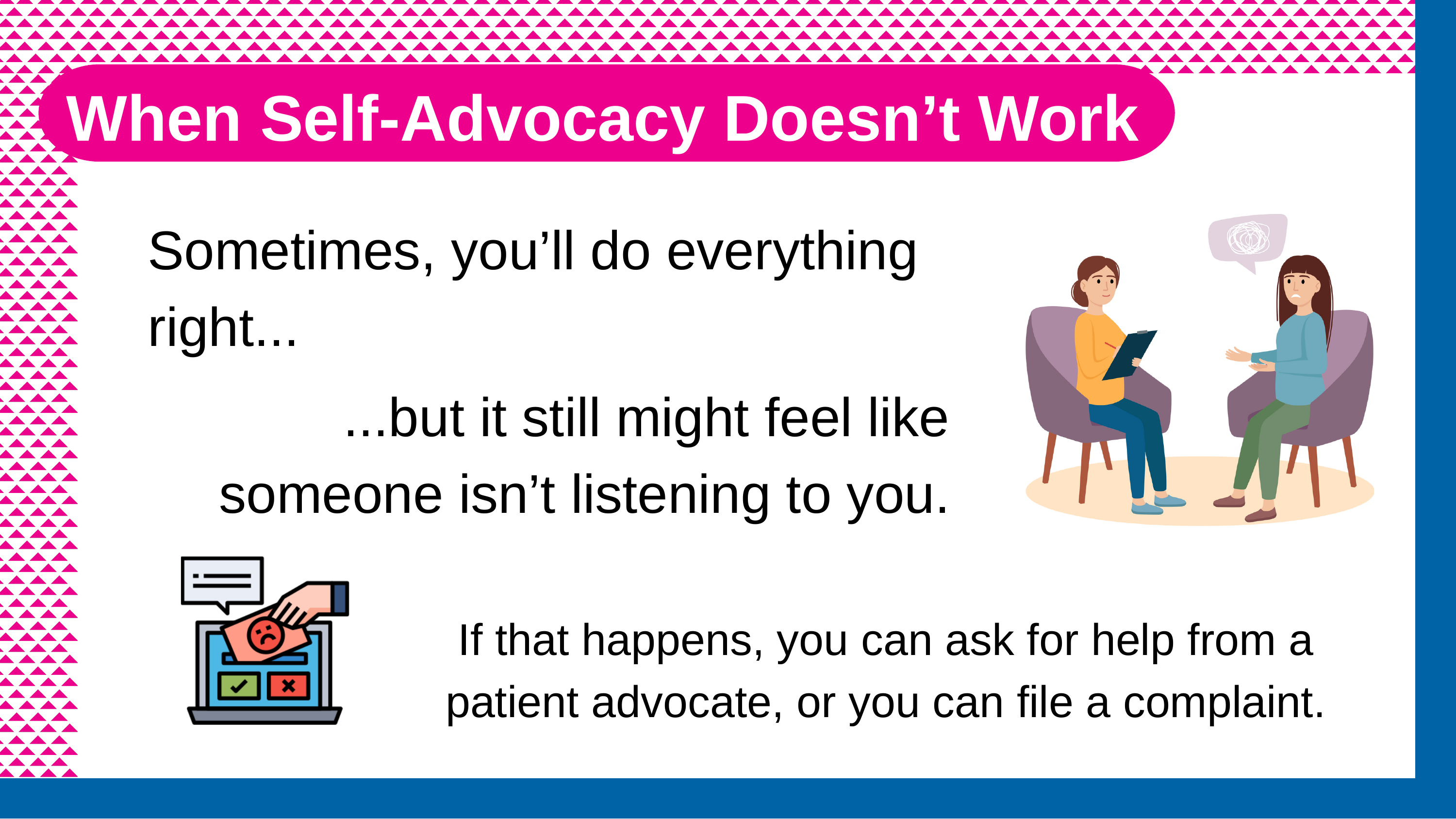

When Self-Advocacy Doesn’t Work

Sometimes, you’ll do everything right...

...but it still might feel like someone isn’t listening to you.

If that happens, you can ask for help from a patient advocate, or you can file a complaint.